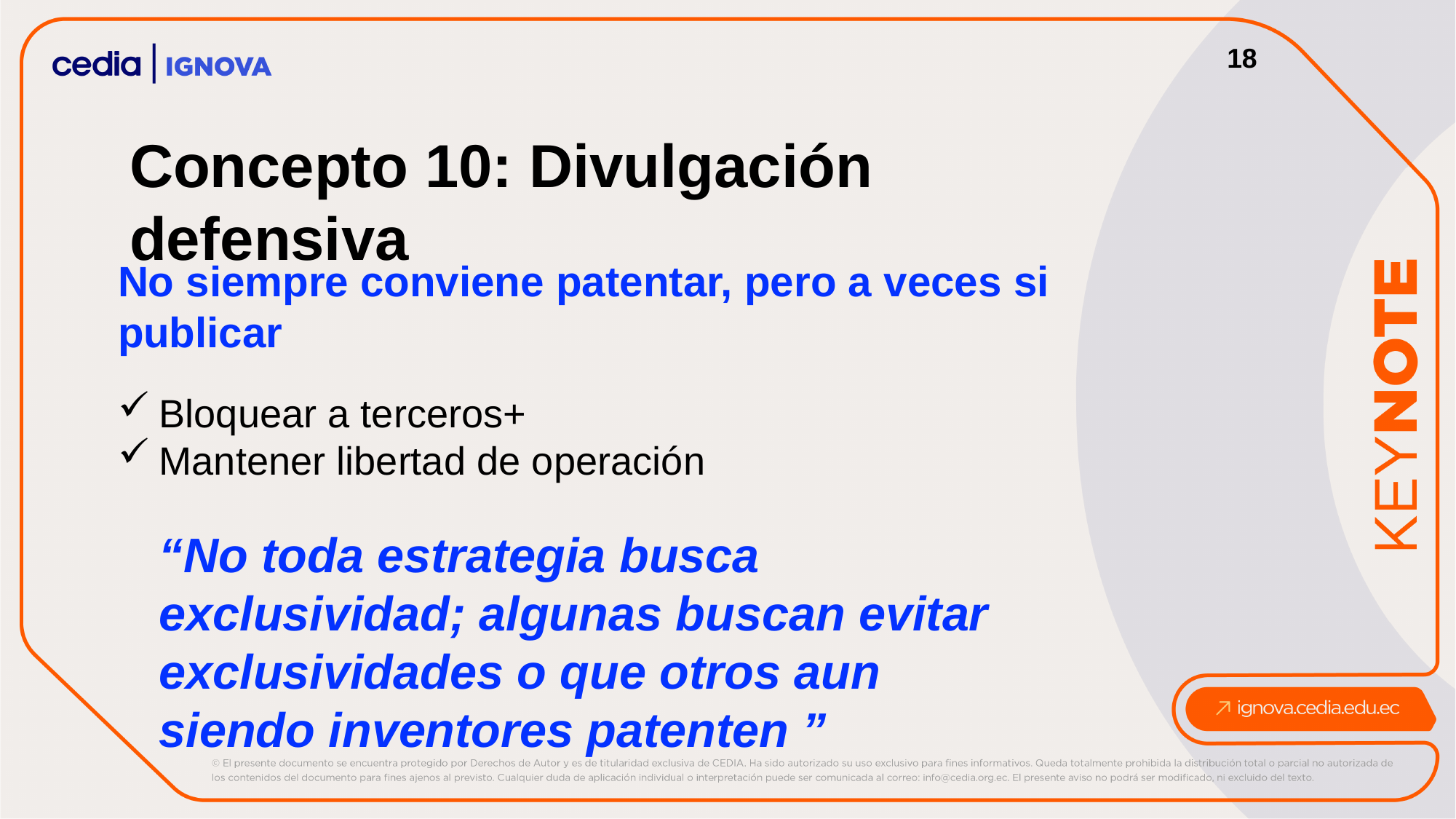

18
Concepto 10: Divulgación defensiva
No siempre conviene patentar, pero a veces si publicar

Bloquear a terceros+
Mantener libertad de operación

“No toda estrategia busca exclusividad; algunas buscan evitar exclusividades o que otros aun siendo inventores patenten ”